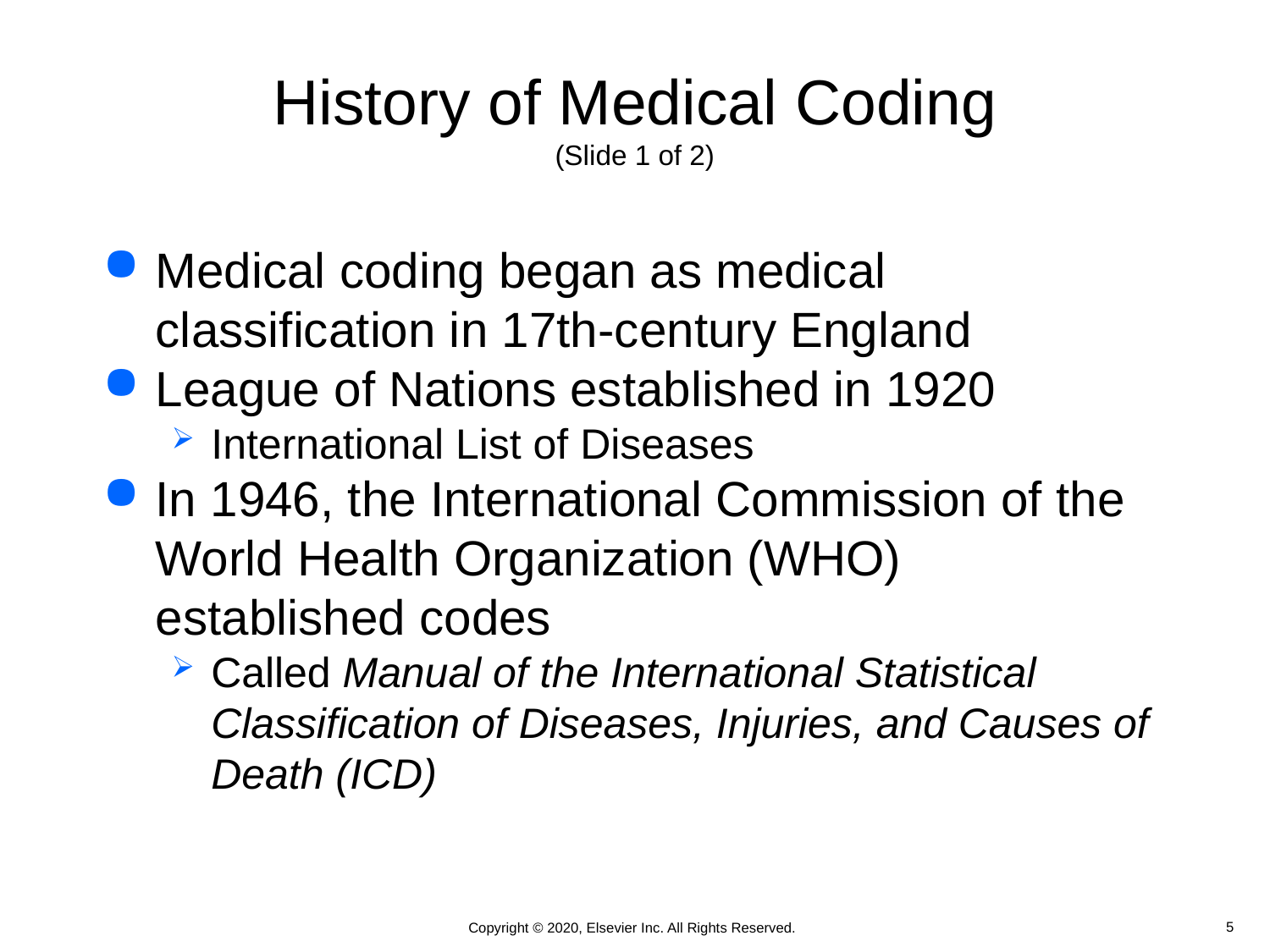

# History of Medical Coding (Slide 1 of 2)
Medical coding began as medical classification in 17th-century England
League of Nations established in 1920
International List of Diseases
In 1946, the International Commission of the World Health Organization (WHO) established codes
Called Manual of the International Statistical Classification of Diseases, Injuries, and Causes of Death (ICD)

 5